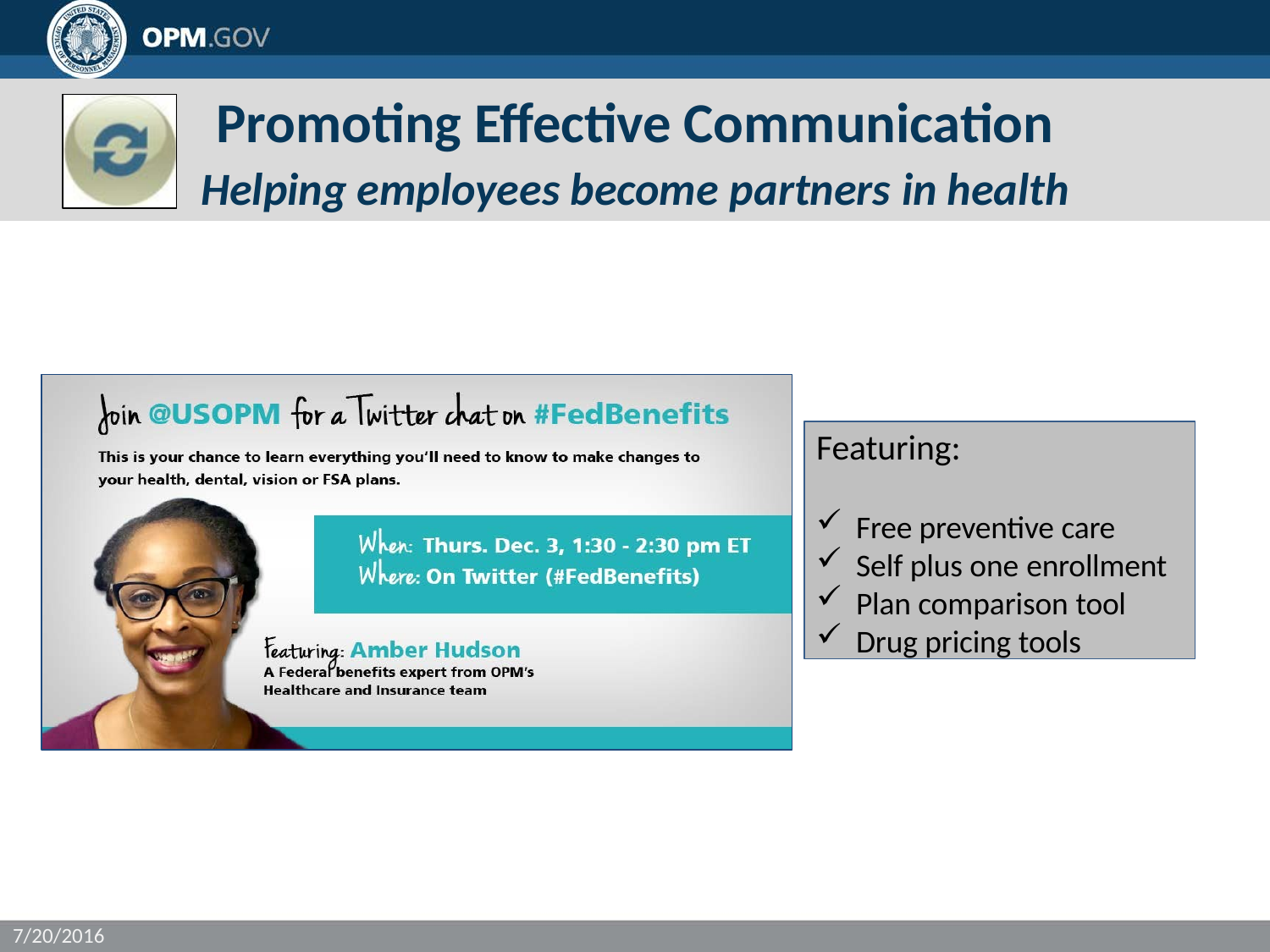

# Promoting Effective Communication
Helping employees become partners in health

Featuring:

Free preventive care
Self plus one enrollment
Plan comparison tool
Drug pricing tools
7/20/2016